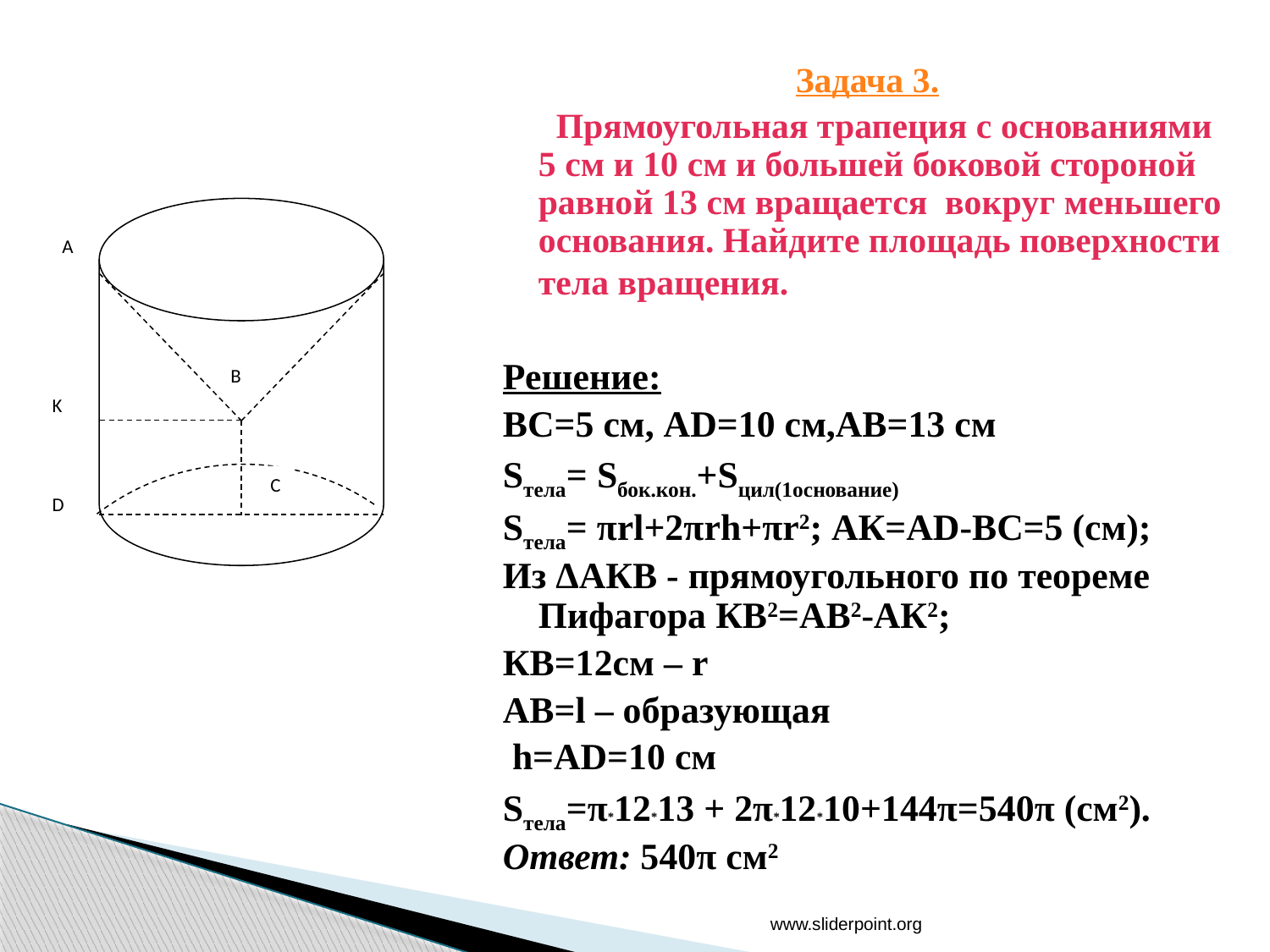

Задача 3.
      Прямоугольная трапеция с основаниями 5 см и 10 см и большей боковой стороной равной 13 см вращается  вокруг меньшего  основания. Найдите площадь поверхности тела вращения.

Решение:
ВС=5 см, АD=10 см,АВ=13 см
Sтела= Sбок.кон.+Sцил(1основание)
Sтела= πrl+2πrh+πr2; АК=АD-ВС=5 (см);
Из ΔАКВ - прямоугольного по теореме Пифагора КВ2=АВ2-АК2;
КВ=12см – r
AB=l – образующая
 h=AD=10 см
Sтела=π*12*13 + 2π*12*10+144π=540π (см2).
Ответ: 540π см2

А
B
K
C
D
www.sliderpoint.org